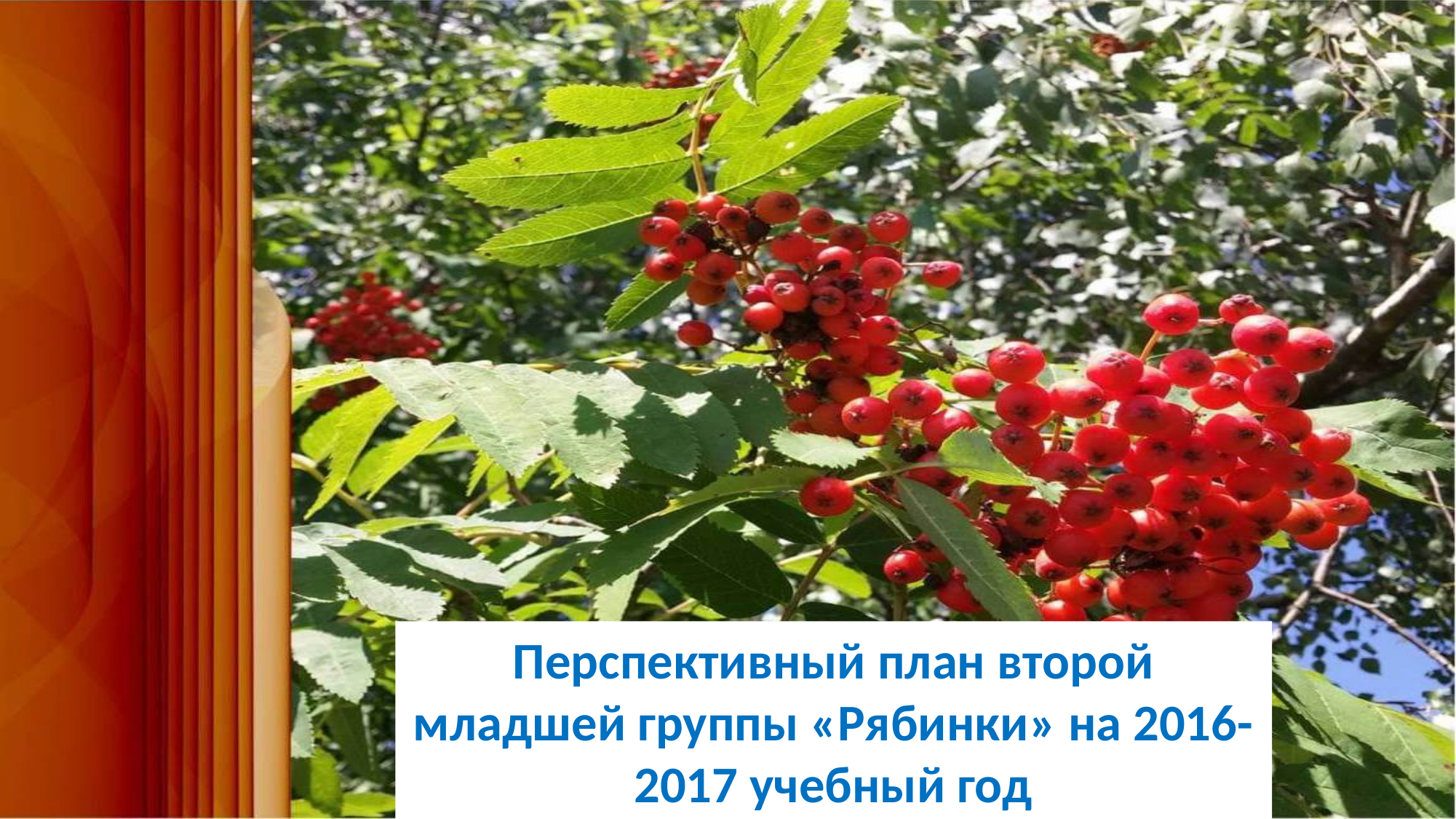

# Перспективный план второй младшей группы «Рябинки» на 2016-2017 учебный год